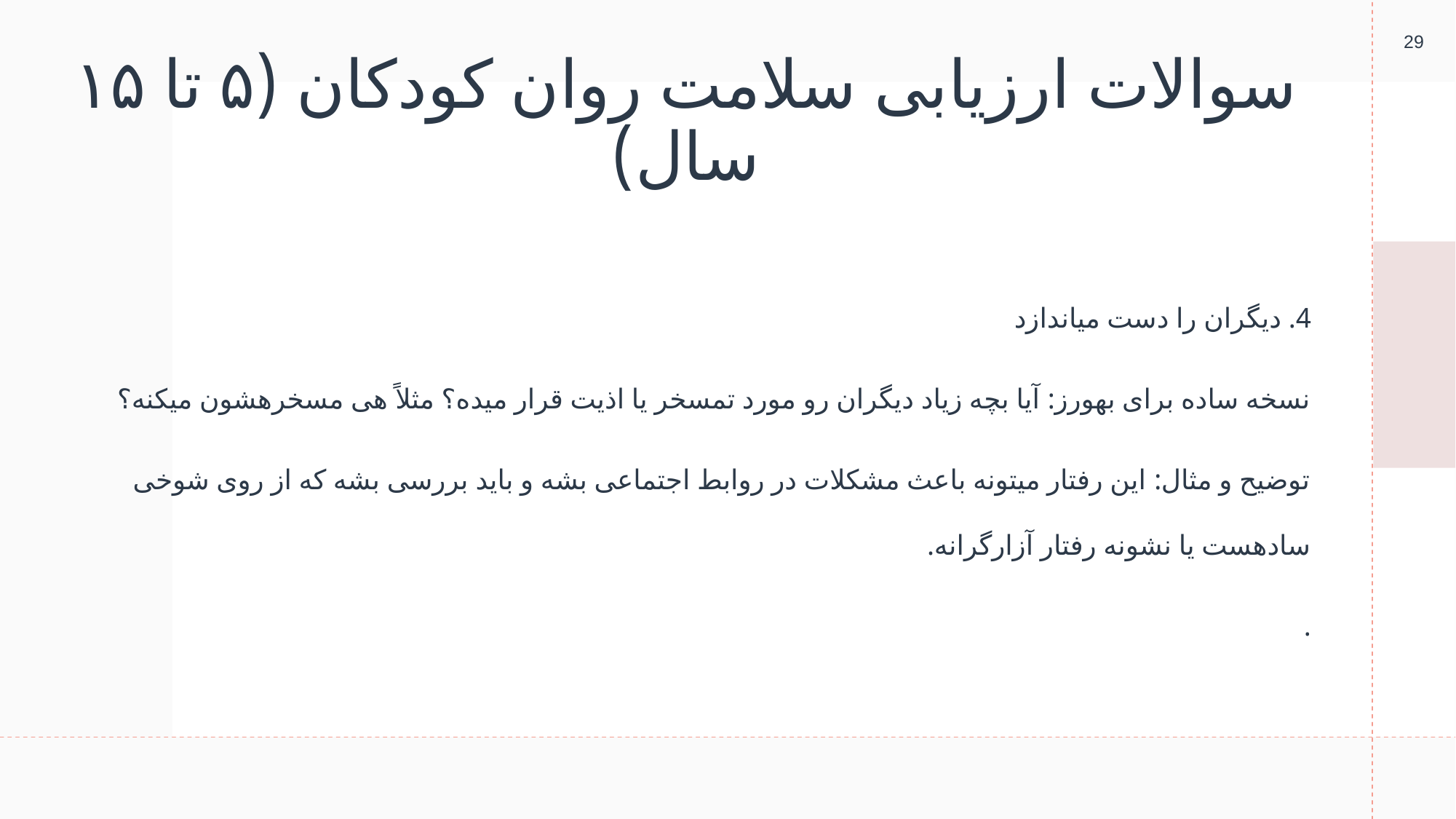

29
# سوالات ارزیابی سلامت روان کودکان (۵ تا ۱۵ سال)
4. دیگران را دست میاندازد
نسخه ساده برای بهورز: آیا بچه زیاد دیگران رو مورد تمسخر یا اذیت قرار میده؟ مثلاً هی مسخرهشون میکنه؟
توضیح و مثال: این رفتار میتونه باعث مشکلات در روابط اجتماعی بشه و باید بررسی بشه که از روی شوخی سادهست یا نشونه رفتار آزارگرانه.
.